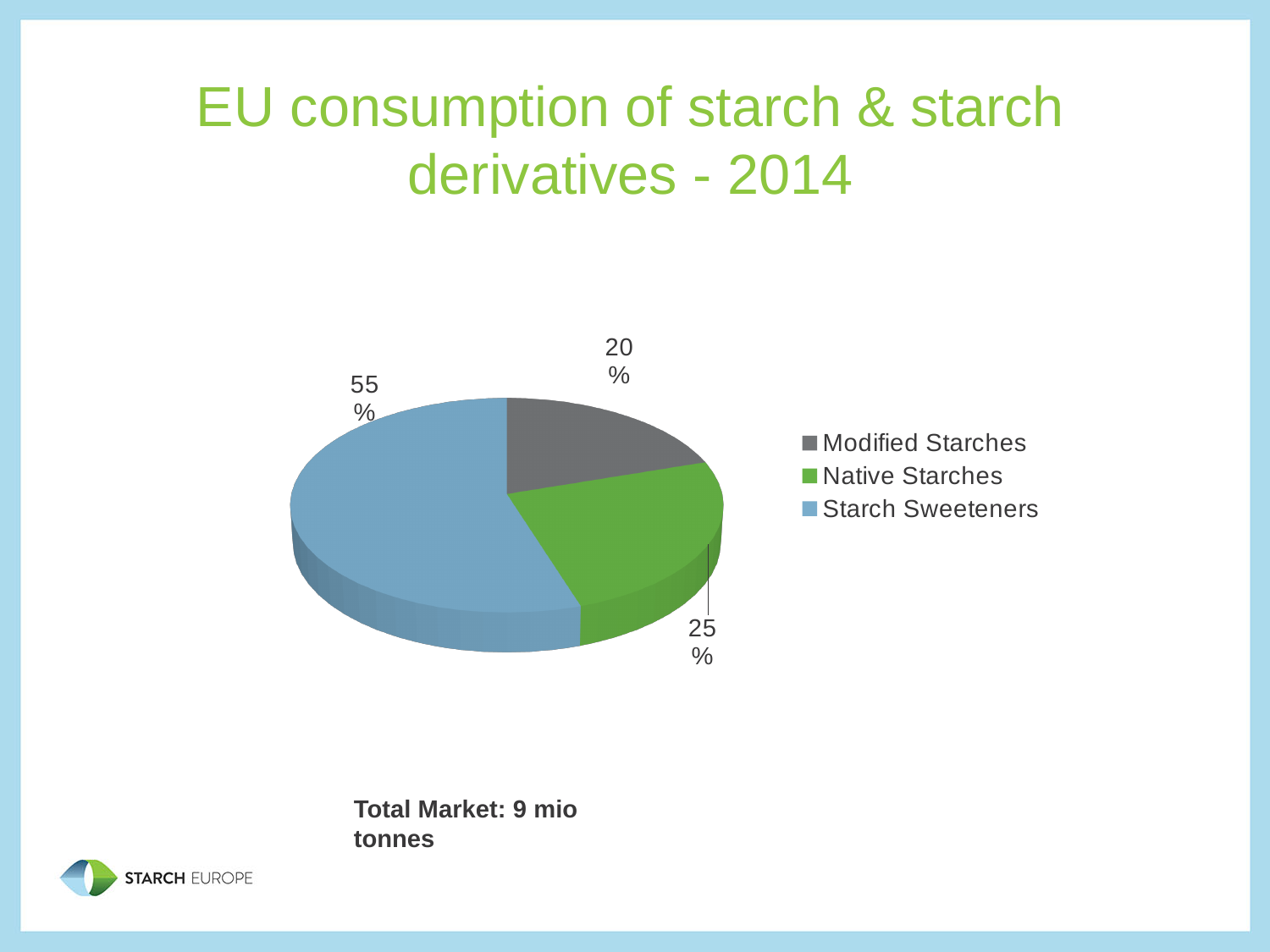

# EU consumption of starch & starch derivatives - 2014

[unsupported chart]

Total Market: 9 mio tonnes